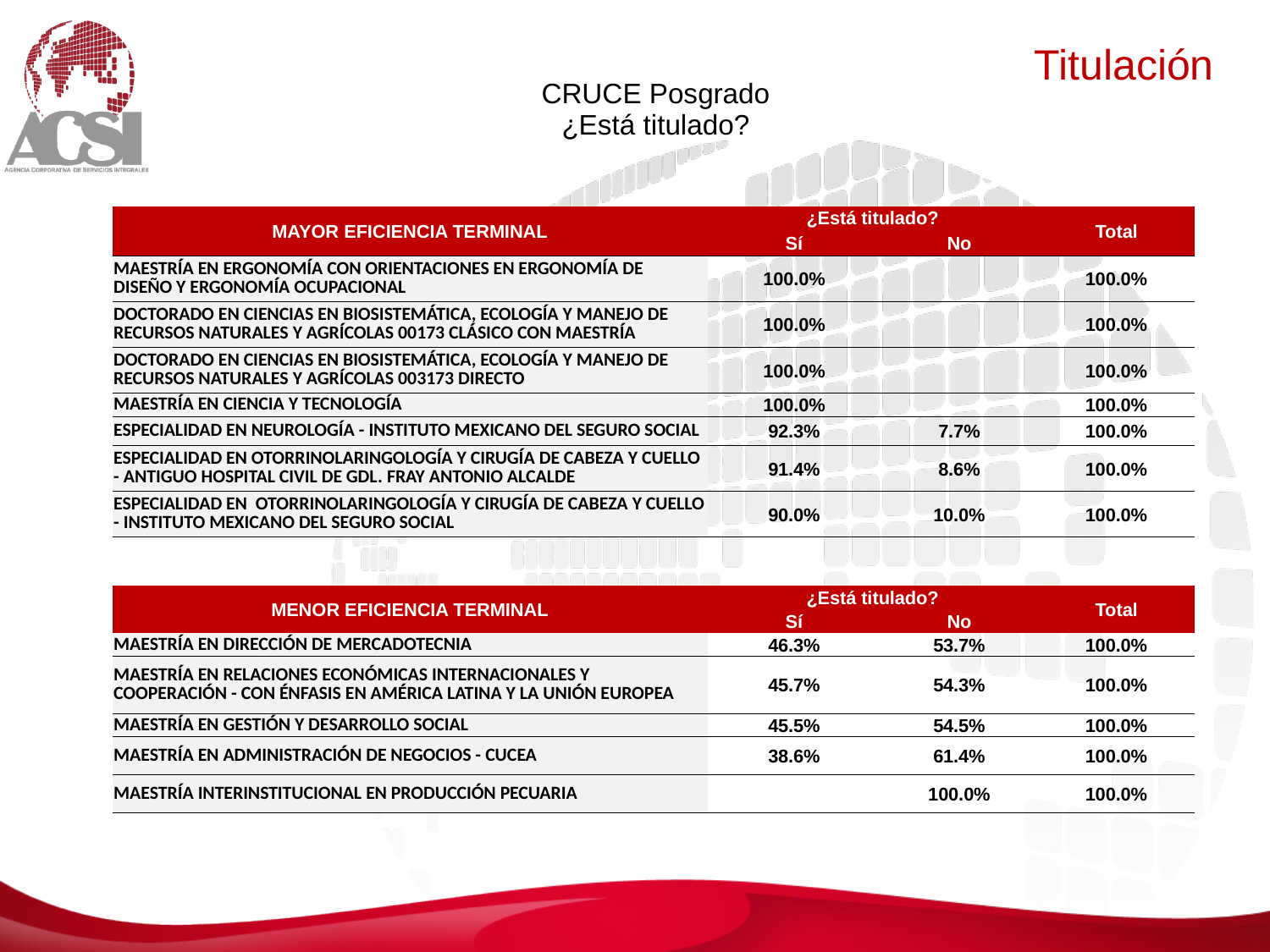

Titulación
CRUCE Posgrado
¿Está titulado?
| MAYOR EFICIENCIA TERMINAL | ¿Está titulado? |  | Total |
| --- | --- | --- | --- |
|  | Sí | No |  |
| MAESTRÍA EN ERGONOMÍA CON ORIENTACIONES EN ERGONOMÍA DE DISEÑO Y ERGONOMÍA OCUPACIONAL | 100.0% |  | 100.0% |
| DOCTORADO EN CIENCIAS EN BIOSISTEMÁTICA, ECOLOGÍA Y MANEJO DE RECURSOS NATURALES Y AGRÍCOLAS 00173 CLÁSICO CON MAESTRÍA | 100.0% |  | 100.0% |
| DOCTORADO EN CIENCIAS EN BIOSISTEMÁTICA, ECOLOGÍA Y MANEJO DE RECURSOS NATURALES Y AGRÍCOLAS 003173 DIRECTO | 100.0% |  | 100.0% |
| MAESTRÍA EN CIENCIA Y TECNOLOGÍA | 100.0% |  | 100.0% |
| ESPECIALIDAD EN NEUROLOGÍA - INSTITUTO MEXICANO DEL SEGURO SOCIAL | 92.3% | 7.7% | 100.0% |
| ESPECIALIDAD EN OTORRINOLARINGOLOGÍA Y CIRUGÍA DE CABEZA Y CUELLO - ANTIGUO HOSPITAL CIVIL DE GDL. FRAY ANTONIO ALCALDE | 91.4% | 8.6% | 100.0% |
| ESPECIALIDAD EN OTORRINOLARINGOLOGÍA Y CIRUGÍA DE CABEZA Y CUELLO - INSTITUTO MEXICANO DEL SEGURO SOCIAL | 90.0% | 10.0% | 100.0% |
| MENOR EFICIENCIA TERMINAL | ¿Está titulado? |  | Total |
| --- | --- | --- | --- |
|  | Sí | No |  |
| MAESTRÍA EN DIRECCIÓN DE MERCADOTECNIA | 46.3% | 53.7% | 100.0% |
| MAESTRÍA EN RELACIONES ECONÓMICAS INTERNACIONALES Y COOPERACIÓN - CON ÉNFASIS EN AMÉRICA LATINA Y LA UNIÓN EUROPEA | 45.7% | 54.3% | 100.0% |
| MAESTRÍA EN GESTIÓN Y DESARROLLO SOCIAL | 45.5% | 54.5% | 100.0% |
| MAESTRÍA EN ADMINISTRACIÓN DE NEGOCIOS - CUCEA | 38.6% | 61.4% | 100.0% |
| MAESTRÍA INTERINSTITUCIONAL EN PRODUCCIÓN PECUARIA |  | 100.0% | 100.0% |